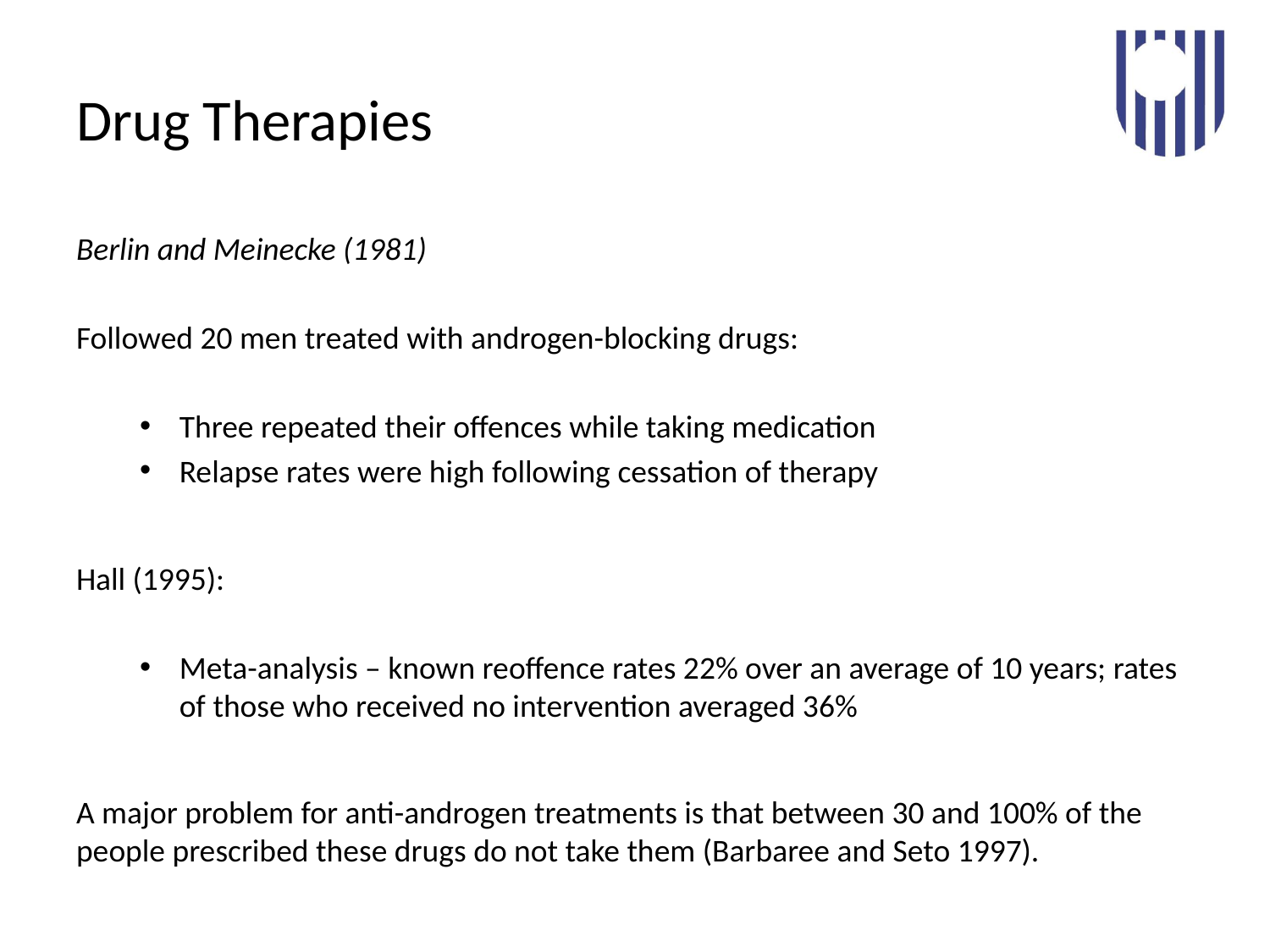

# Drug Therapies
Berlin and Meinecke (1981)

Followed 20 men treated with androgen-blocking drugs:

Three repeated their offences while taking medication
Relapse rates were high following cessation of therapy

Hall (1995):

Meta-analysis – known reoffence rates 22% over an average of 10 years; rates of those who received no intervention averaged 36%

A major problem for anti-androgen treatments is that between 30 and 100% of the people prescribed these drugs do not take them (Barbaree and Seto 1997).